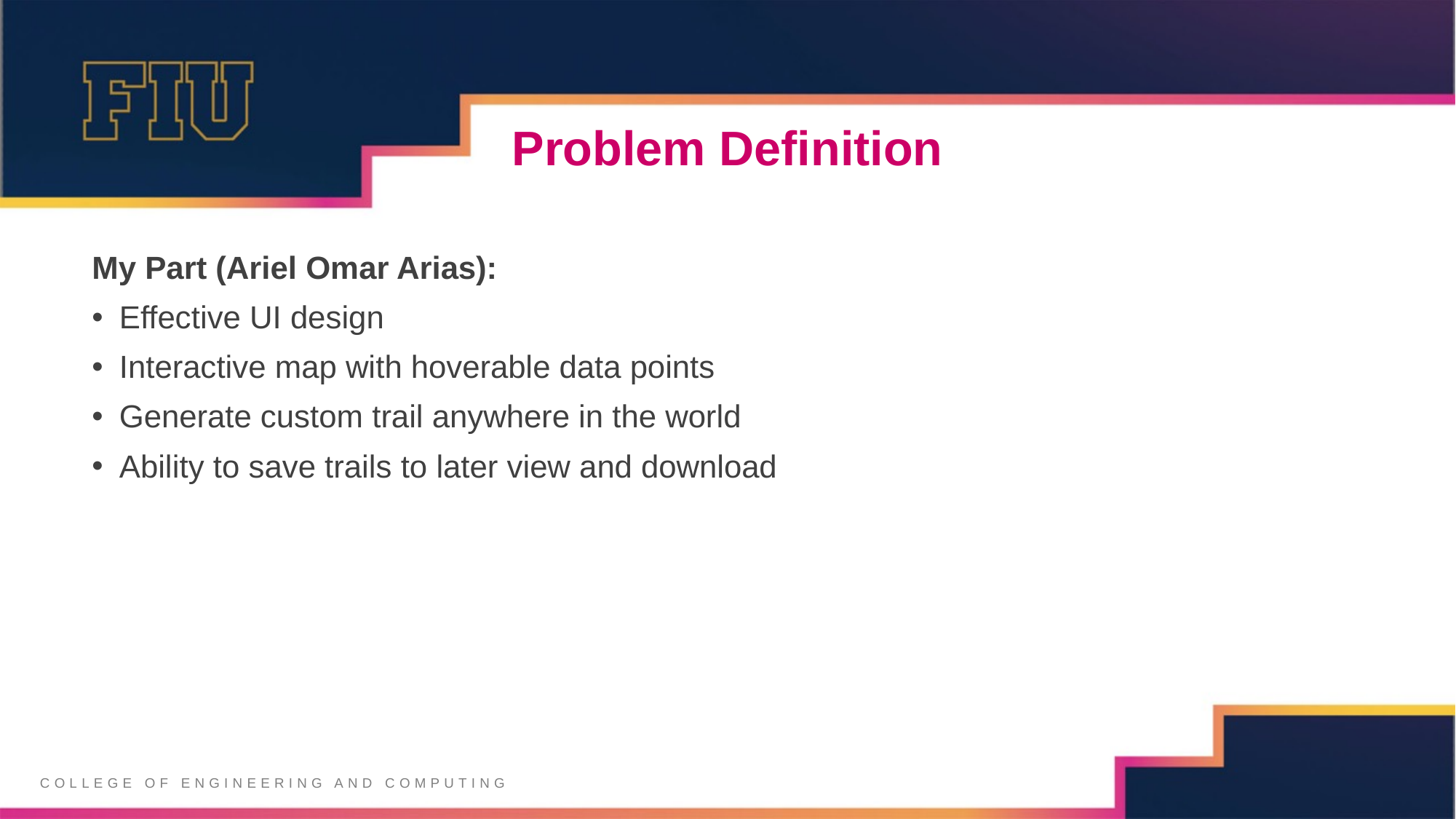

# Problem Definition
My Part (Ariel Omar Arias):
Effective UI design
Interactive map with hoverable data points
Generate custom trail anywhere in the world
Ability to save trails to later view and download